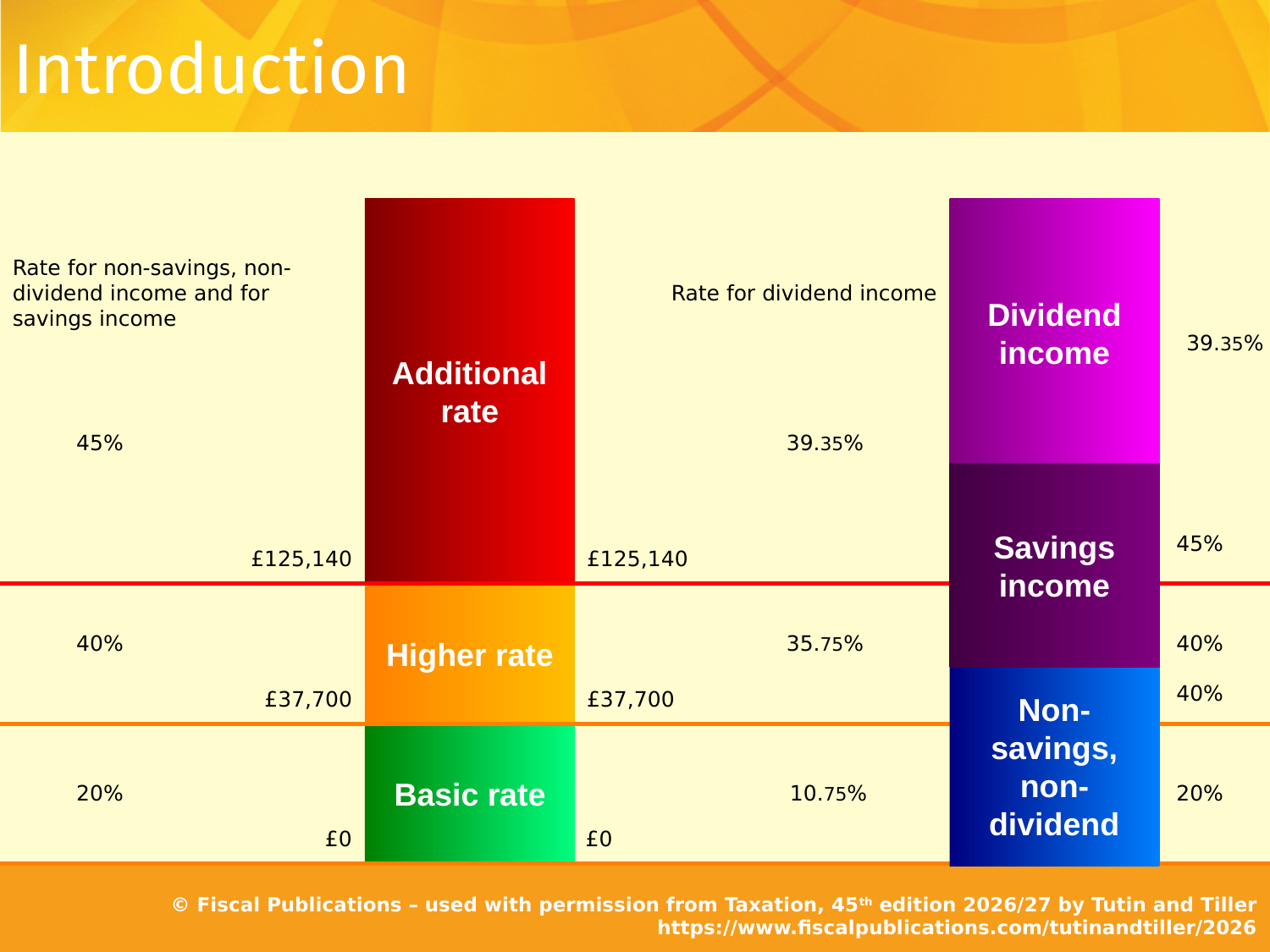

# Introduction
Additional rate
Dividend income
Rate for non-savings, non-dividend income and for savings income
Rate for dividend income
39.35%
45%
39.35%
Savings income
45%
£125,140
£125,140
Higher rate
40%
35.75%
40%
Non-savings, non-dividend
40%
£37,700
£37,700
Basic rate
20%
10.75%
20%
£0
£0